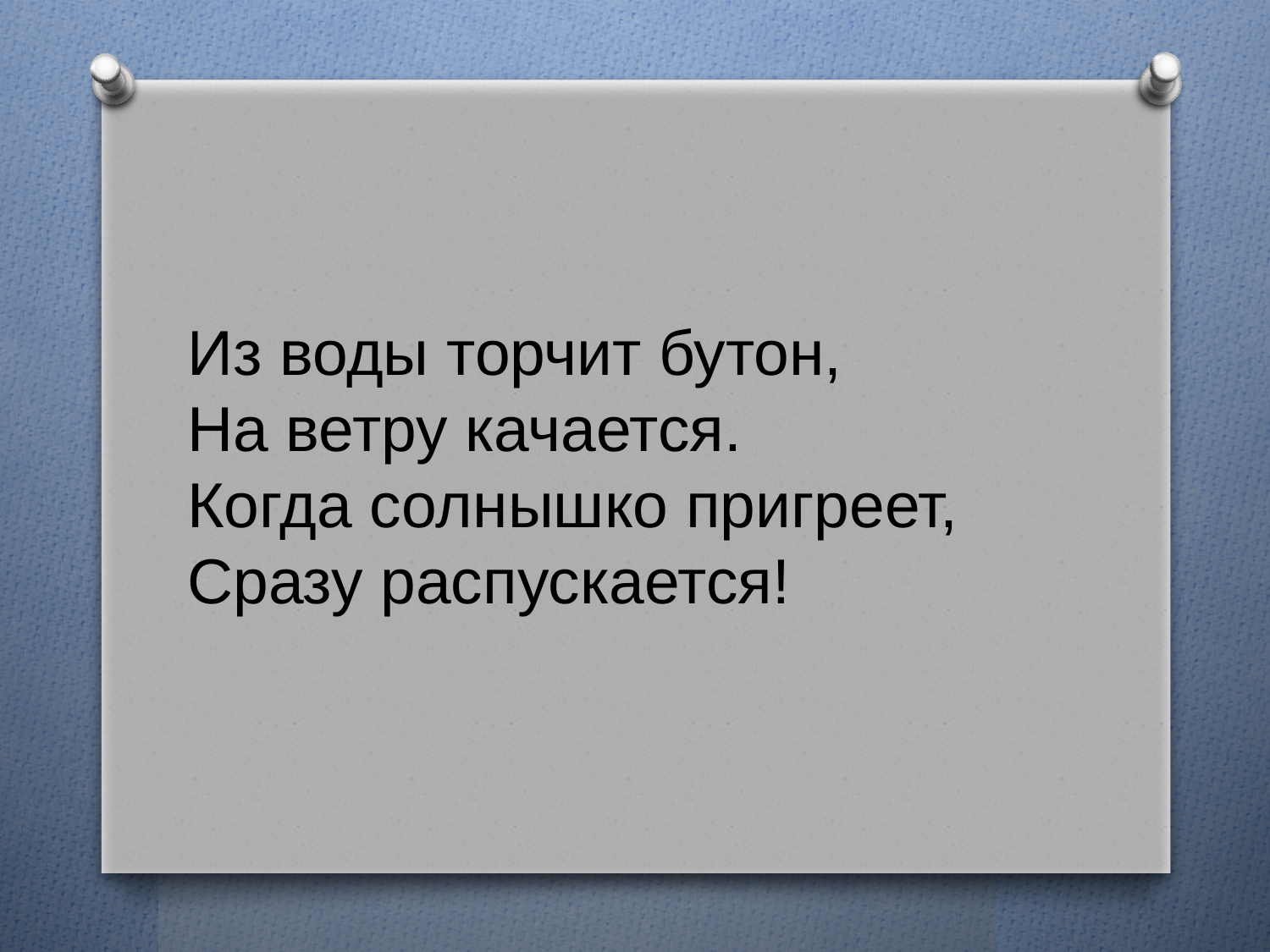

Из воды торчит бутон,
На ветру качается.
Когда солнышко пригреет,
Сразу распускается!